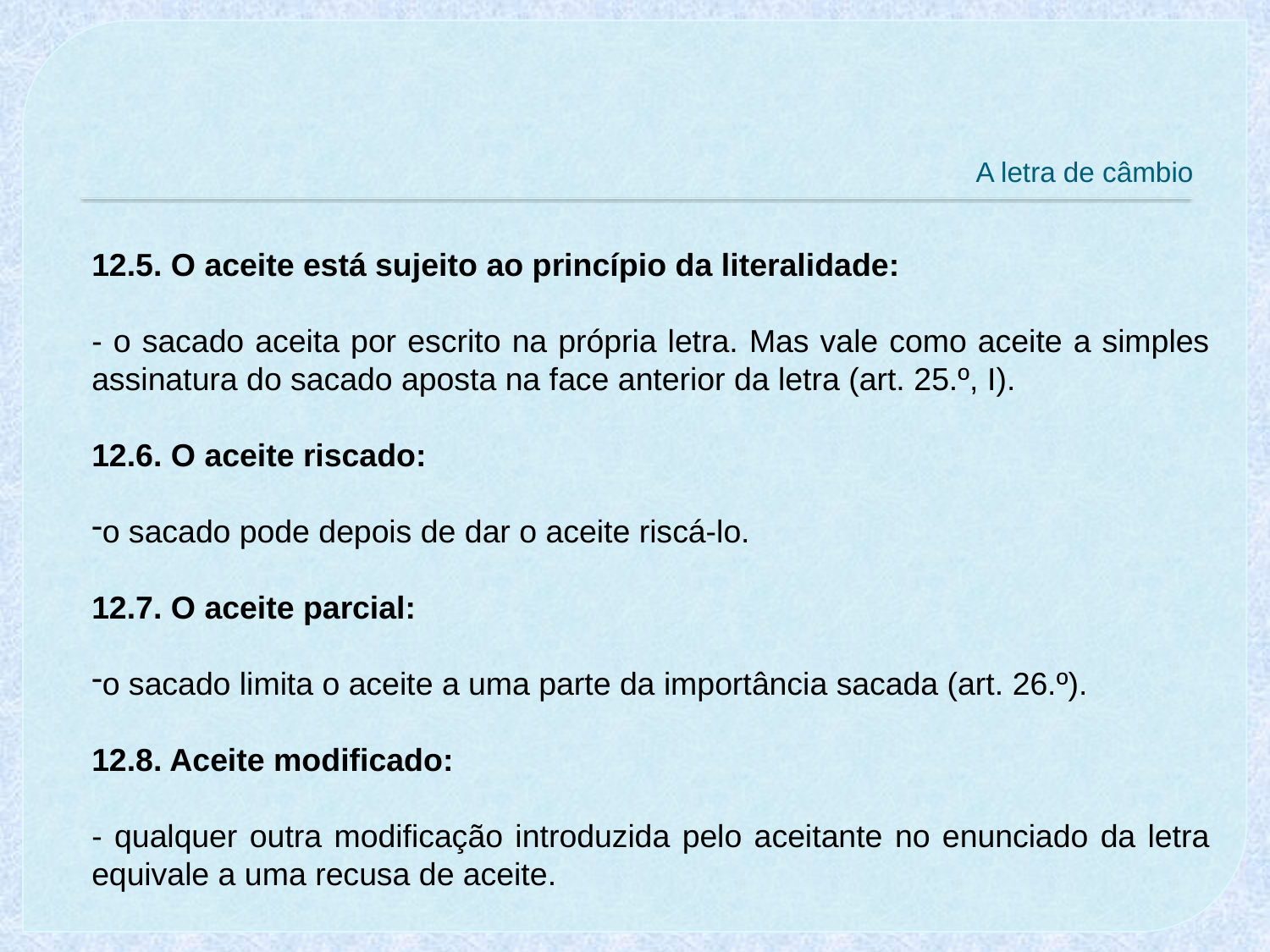

# A letra de câmbio
12.5. O aceite está sujeito ao princípio da literalidade:

- o sacado aceita por escrito na própria letra. Mas vale como aceite a simples assinatura do sacado aposta na face anterior da letra (art. 25.º, I).

12.6. O aceite riscado:

o sacado pode depois de dar o aceite riscá-lo.

12.7. O aceite parcial:

o sacado limita o aceite a uma parte da importância sacada (art. 26.º).

12.8. Aceite modificado:

- qualquer outra modificação introduzida pelo aceitante no enunciado da letra equivale a uma recusa de aceite.